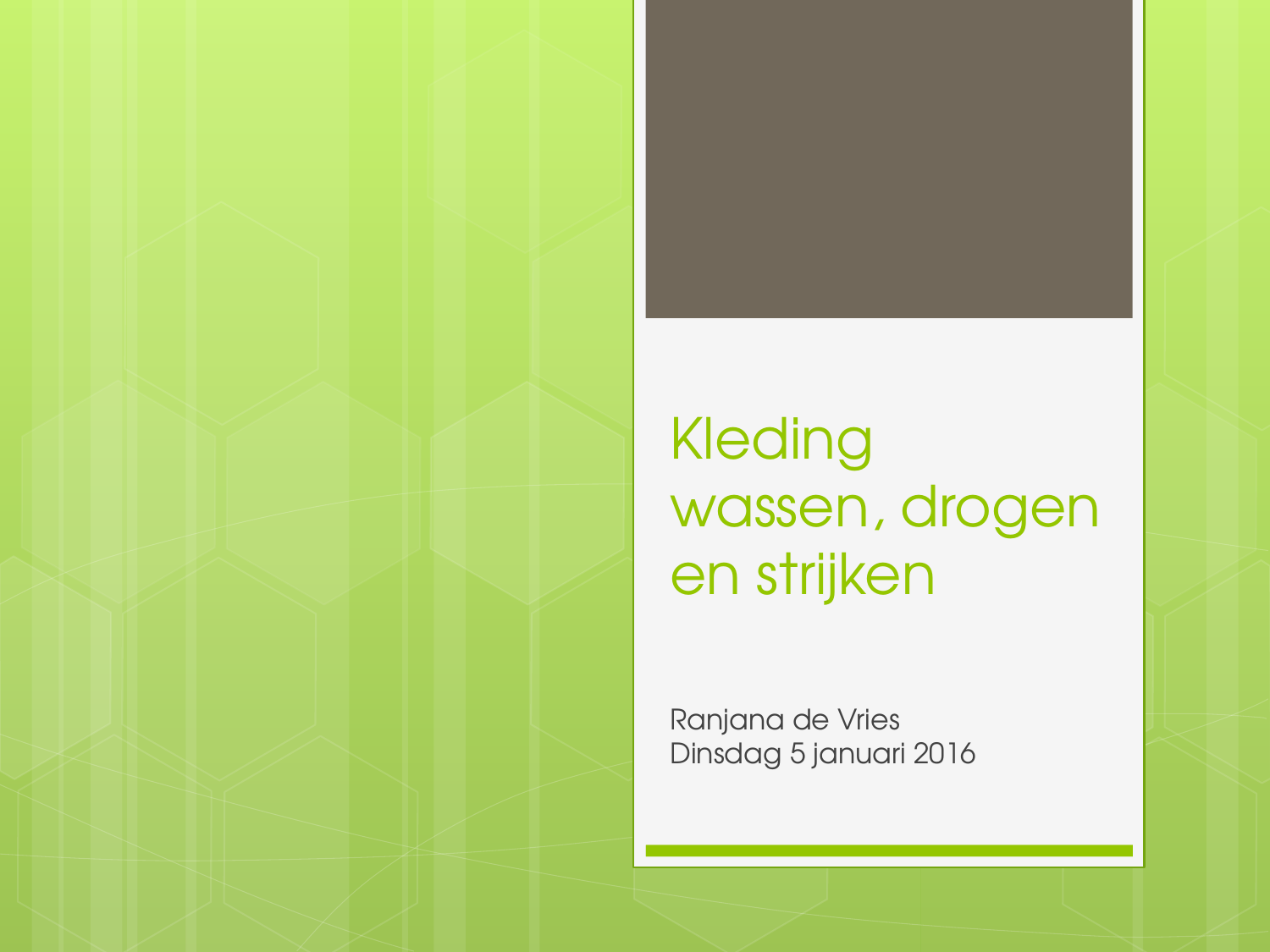

# Kleding wassen, drogen en strijken

Ranjana de Vries
Dinsdag 5 januari 2016